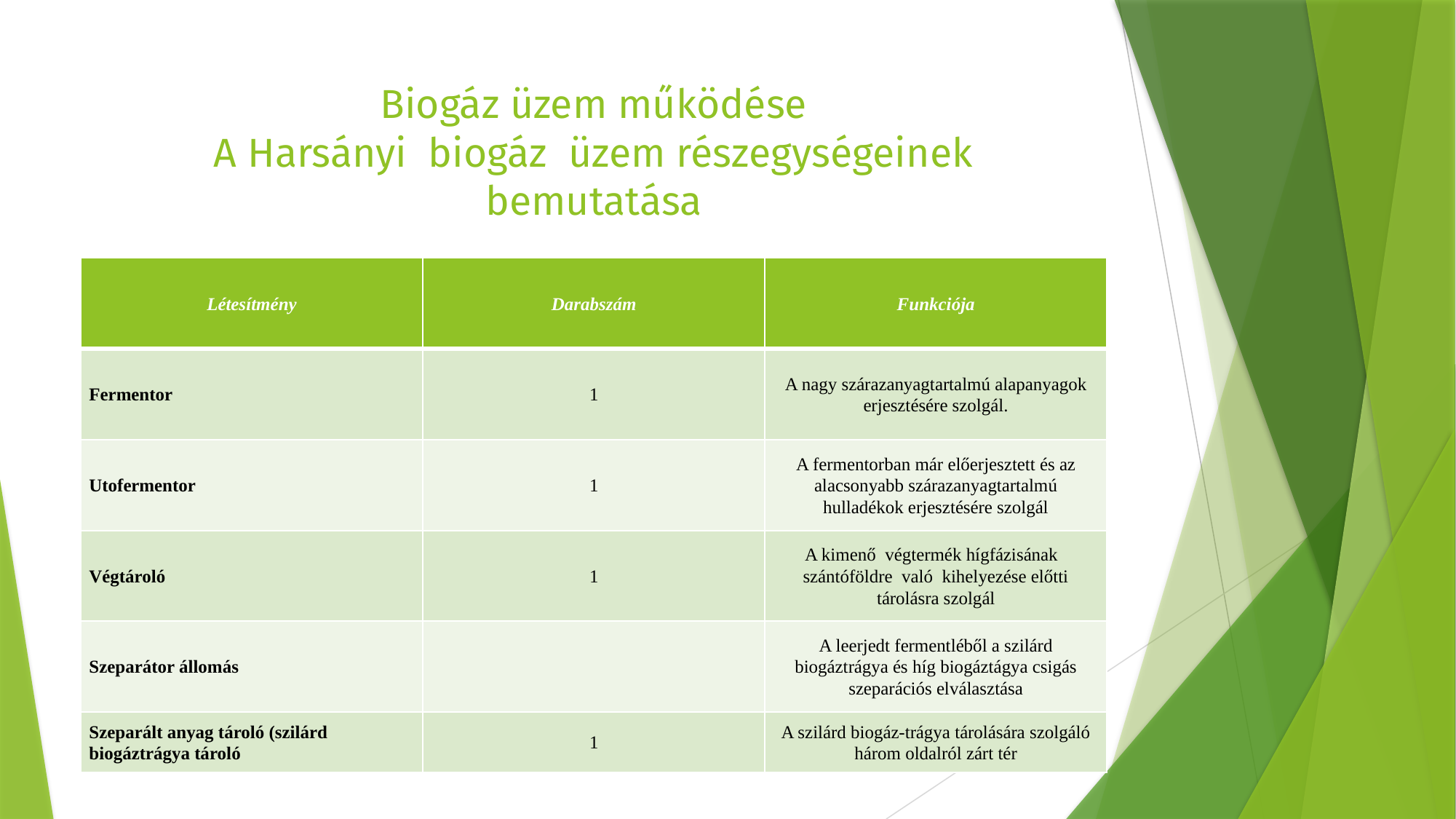

# Biogáz üzem működése A Harsányi  biogáz  üzem részegységeinek  bemutatása
| Létesítmény | Darabszám | Funkciója |
| --- | --- | --- |
| Fermentor | 1 | A nagy szárazanyagtartalmú alapanyagok erjesztésére szolgál. |
| Utofermentor | 1 | A fermentorban már előerjesztett és az alacsonyabb szárazanyagtartalmú hulladékok erjesztésére szolgál |
| Végtároló | 1 | A kimenő végtermék hígfázisának szántóföldre való kihelyezése előtti tárolásra szolgál |
| Szeparátor állomás |  | A leerjedt fermentléből a szilárd biogáztrágya és híg biogáztágya csigás szeparációs elválasztása |
| Szeparált anyag tároló (szilárd biogáztrágya tároló | 1 | A szilárd biogáz-trágya tárolására szolgáló három oldalról zárt tér |